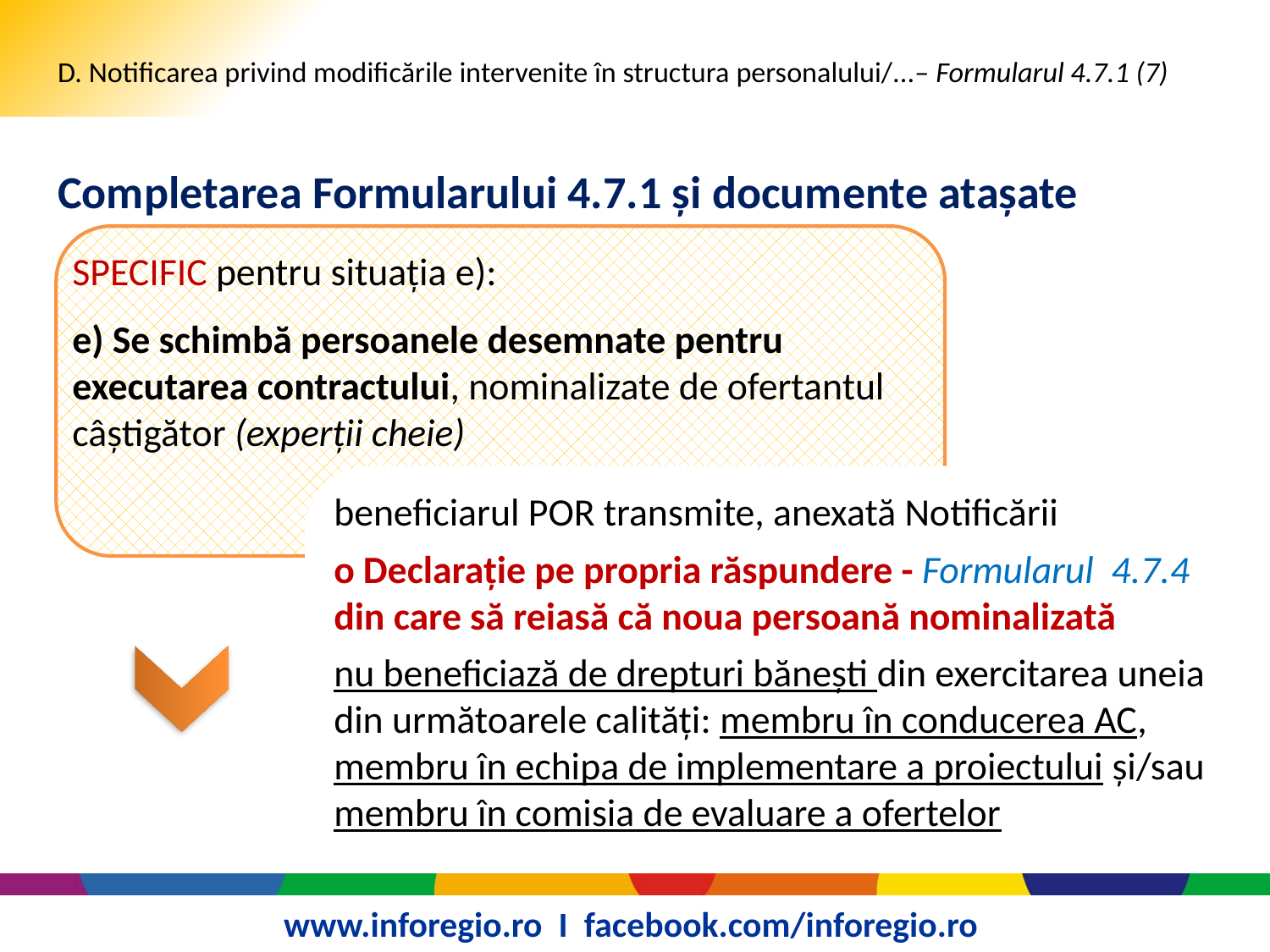

# D. Notificarea privind modificările intervenite în structura personalului/...– Formularul 4.7.1 (7)
Completarea Formularului 4.7.1 și documente atașate

SPECIFIC pentru situația e):
e) Se schimbă persoanele desemnate pentru executarea contractului, nominalizate de ofertantul câștigător (experții cheie)

beneficiarul POR transmite, anexată Notificării
o Declarație pe propria răspundere - Formularul  4.7.4
din care să reiasă că noua persoană nominalizată
nu beneficiază de drepturi bănești din exercitarea uneia din următoarele calități: membru în conducerea AC, membru în echipa de implementare a proiectului și/sau membru în comisia de evaluare a ofertelor